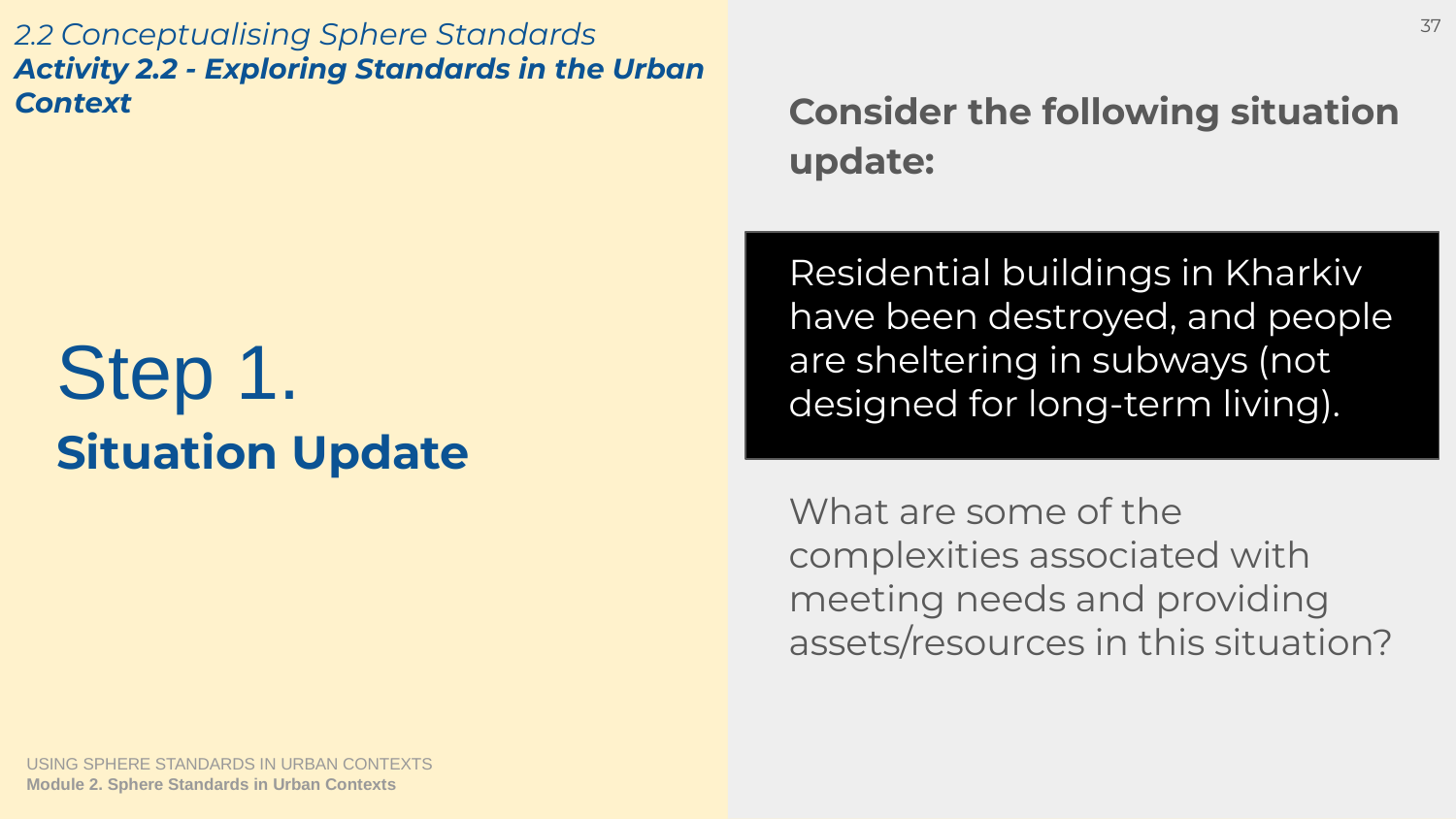

2.2 Conceptualising Sphere Standards
Activity 2.2 - Exploring Standards in the Urban Context
37
Consider the following situation update:
Residential buildings in Kharkiv have been destroyed, and people are sheltering in subways (not designed for long-term living).
What are some of the complexities associated with meeting needs and providing assets/resources in this situation?

Step 1.
Situation Update
USING SPHERE STANDARDS IN URBAN CONTEXTS
Module 2. Sphere Standards in Urban Contexts